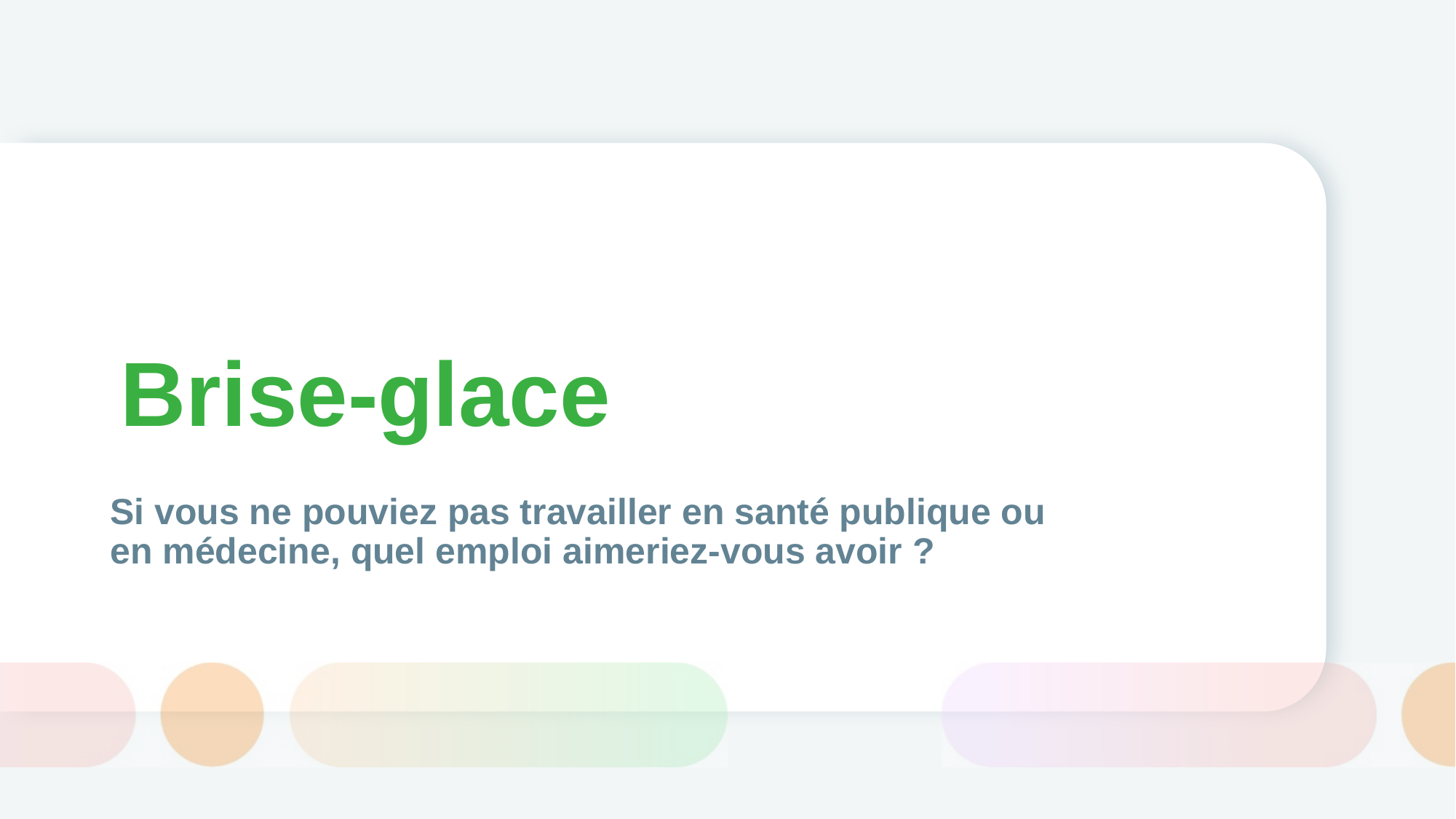

# Brise-glace
Si vous ne pouviez pas travailler en santé publique ou en médecine, quel emploi aimeriez-vous avoir ?